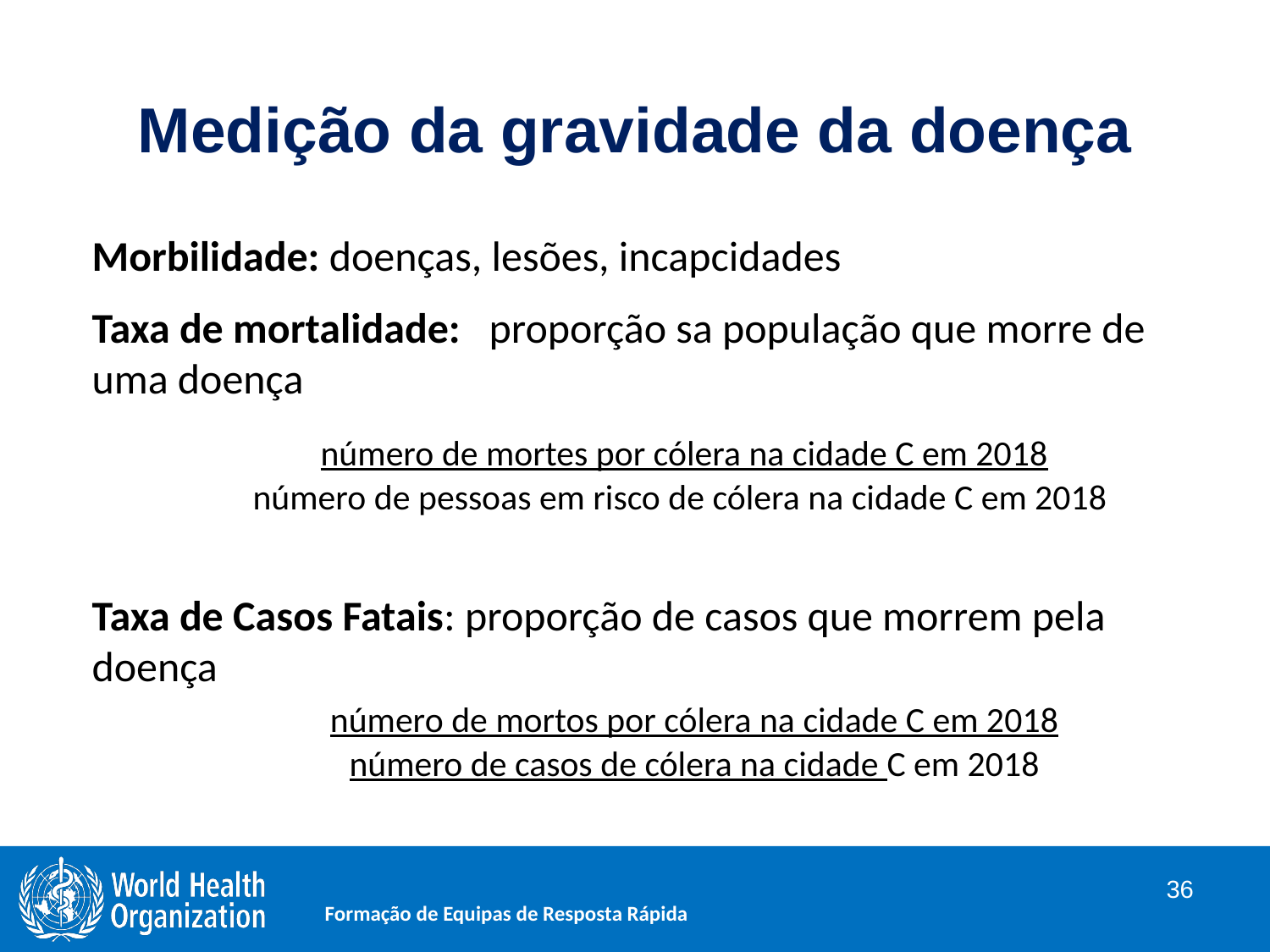

# Medição da gravidade da doença
Morbilidade: doenças, lesões, incapcidades
Taxa de mortalidade:   proporção sa população que morre de uma doença
                        número de mortes por cólera na cidade C em 2018
                    número de pessoas em risco de cólera na cidade C em 2018

Taxa de Casos Fatais: proporção de casos que morrem pela doença
                         número de mortos por cólera na cidade C em 2018
                                número de casos de cólera na cidade C em 2018

36